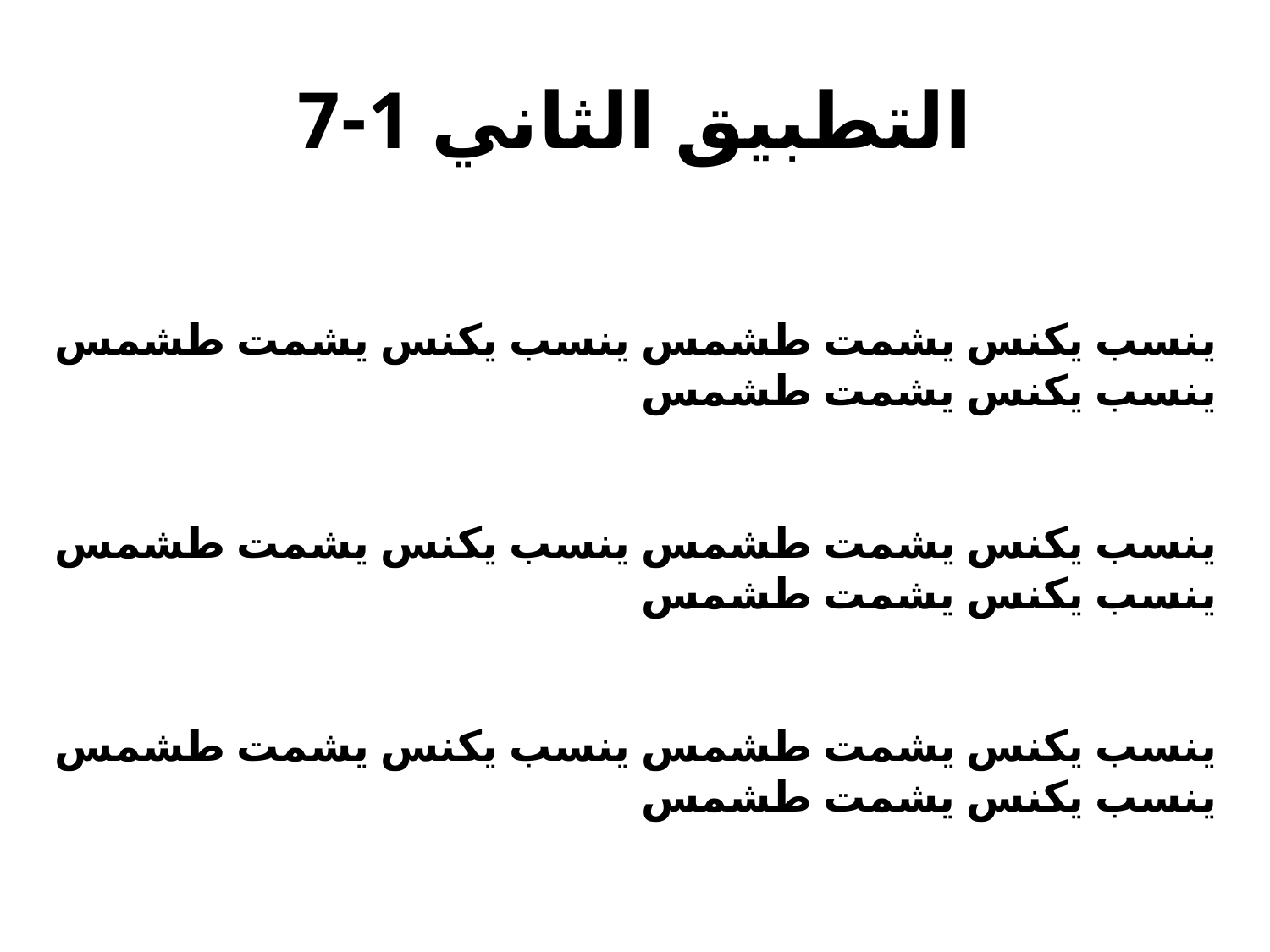

# التطبيق الثاني 1-7
ينسب يكنس يشمت طشمس ينسب يكنس يشمت طشمس ينسب يكنس يشمت طشمس 
ينسب يكنس يشمت طشمس ينسب يكنس يشمت طشمس ينسب يكنس يشمت طشمس 
ينسب يكنس يشمت طشمس ينسب يكنس يشمت طشمس ينسب يكنس يشمت طشمس